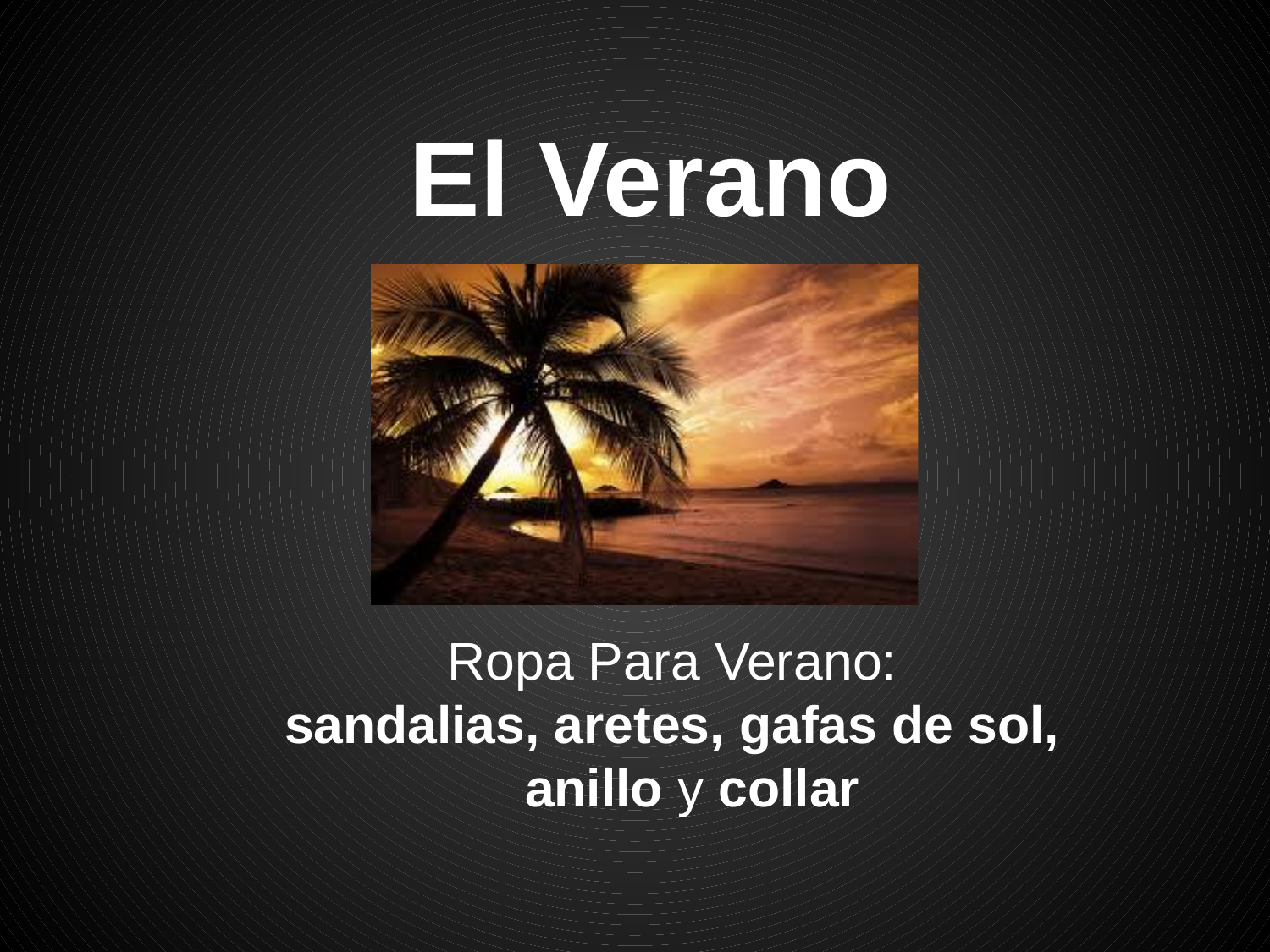

# El Verano

Ropa Para Verano:
sandalias, aretes, gafas de sol, anillo y collar